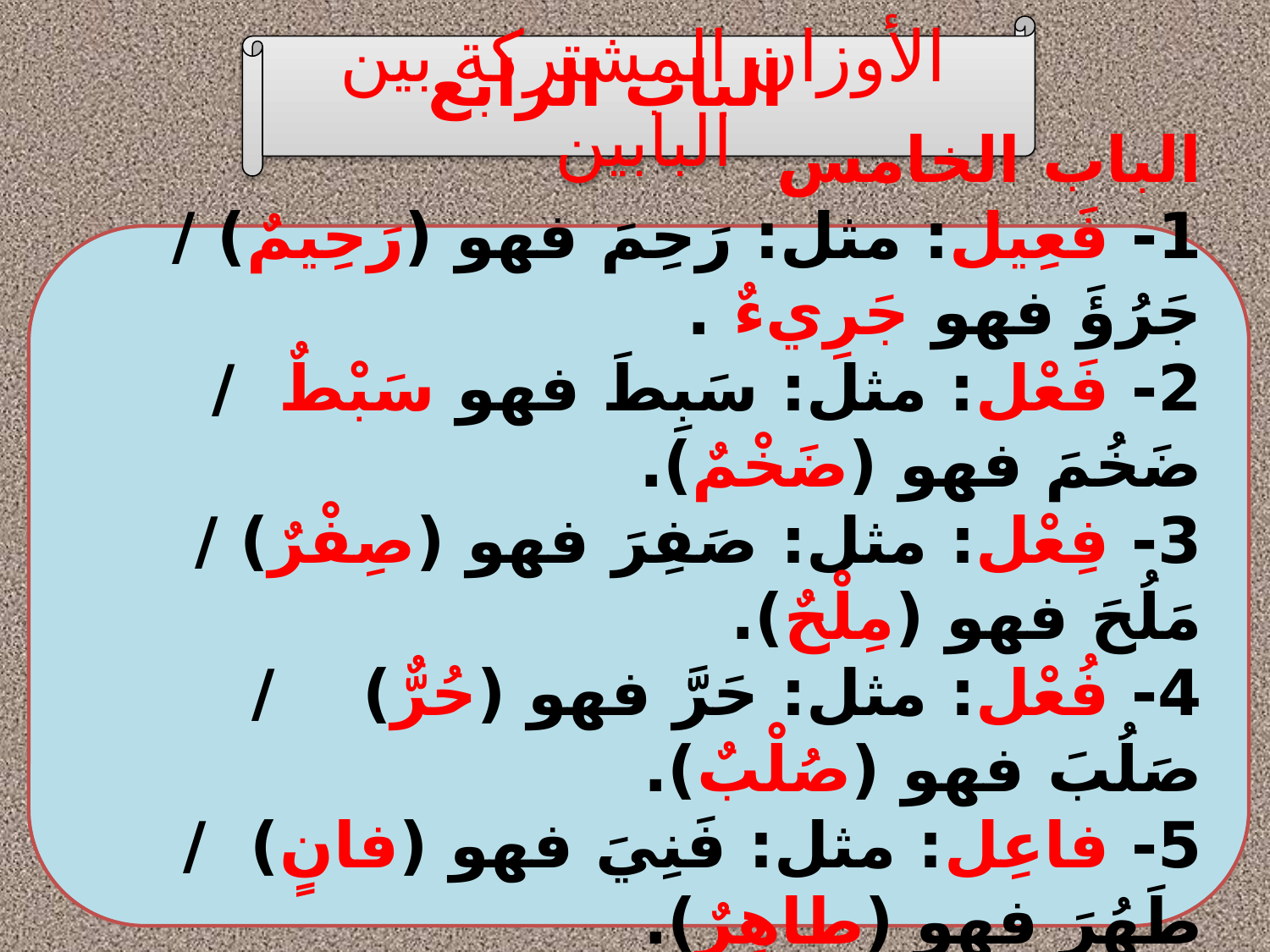

الأوزان المشتركة بين البابين
                   الباب الرابع          الباب الخامس
1- فَعِيل: مثل: رَحِمَ فهو (رَحِيمٌ) / جَرُؤَ فهو جَرِيءٌ .
2- فَعْل: مثل: سَبِطَ فهو سَبْطٌ  / ضَخُمَ فهو (ضَخْمٌ).
3- فِعْل: مثل: صَفِرَ فهو (صِفْرٌ) / مَلُحَ فهو (مِلْحٌ).
4- فُعْل: مثل: حَرَّ فهو (حُرٌّ)    / صَلُبَ فهو (صُلْبٌ).
5- فاعِل: مثل: فَنِيَ فهو (فانٍ)  / طَهُرَ فهو (طاهِرٌ).
6- فَعِل: مثل: فَرِحَ فهو (فَرِحٌ)  / نَجُسَ فهو (نَجِسٌ).